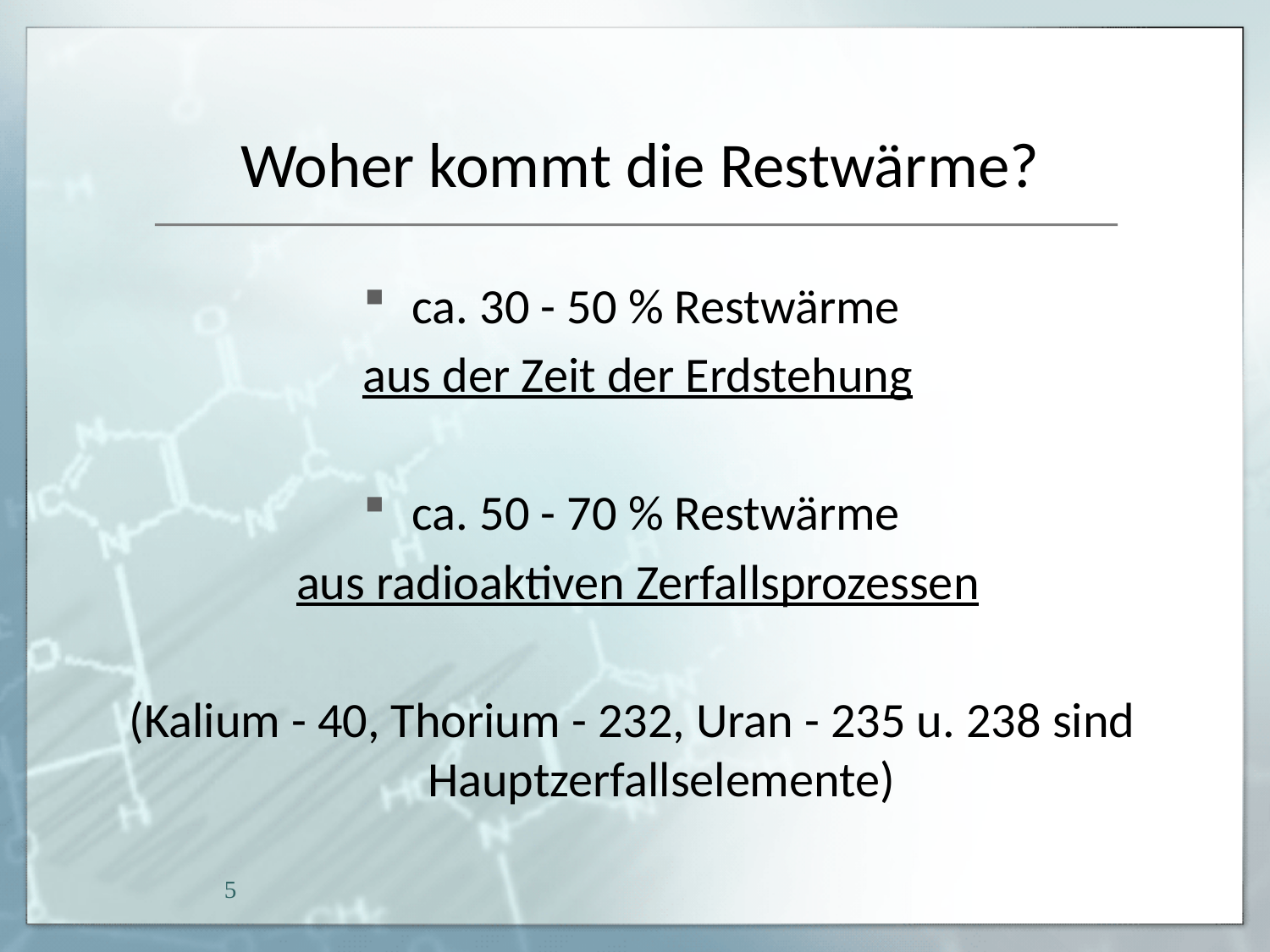

# Woher kommt die Restwärme?
ca. 30 - 50 % Restwärme
aus der Zeit der Erdstehung

ca. 50 - 70 % Restwärme
aus radioaktiven Zerfallsprozessen

(Kalium - 40, Thorium - 232, Uran - 235 u. 238 sind  Hauptzerfallselemente)

5